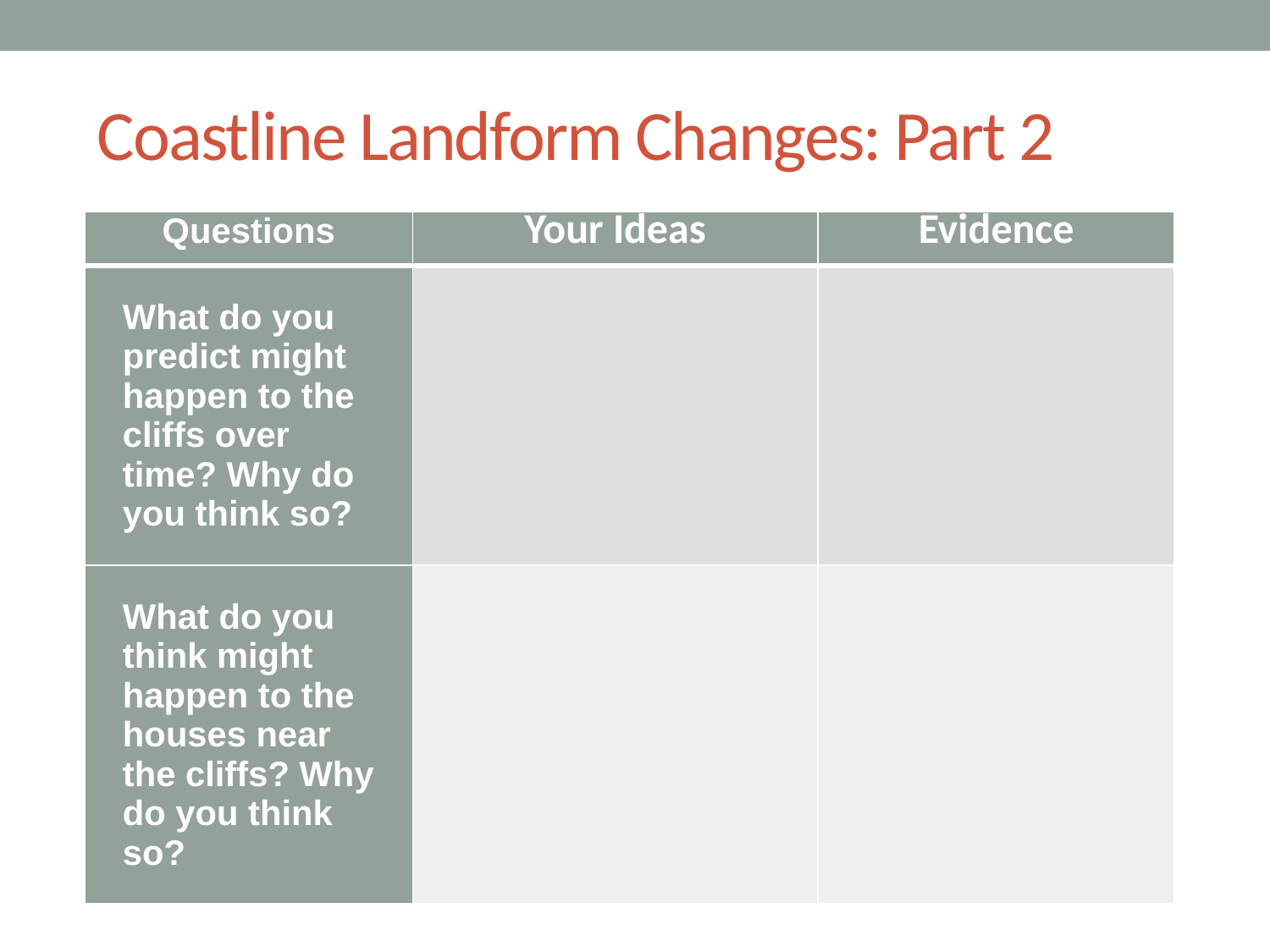

# Coastline Landform Changes: Part 2
| Questions | Your Ideas | Evidence |
| --- | --- | --- |
| What do you predict might happen to the cliffs over time? Why do you think so? |  |  |
| What do you think might happen to the houses near the cliffs? Why do you think so? |  |  |